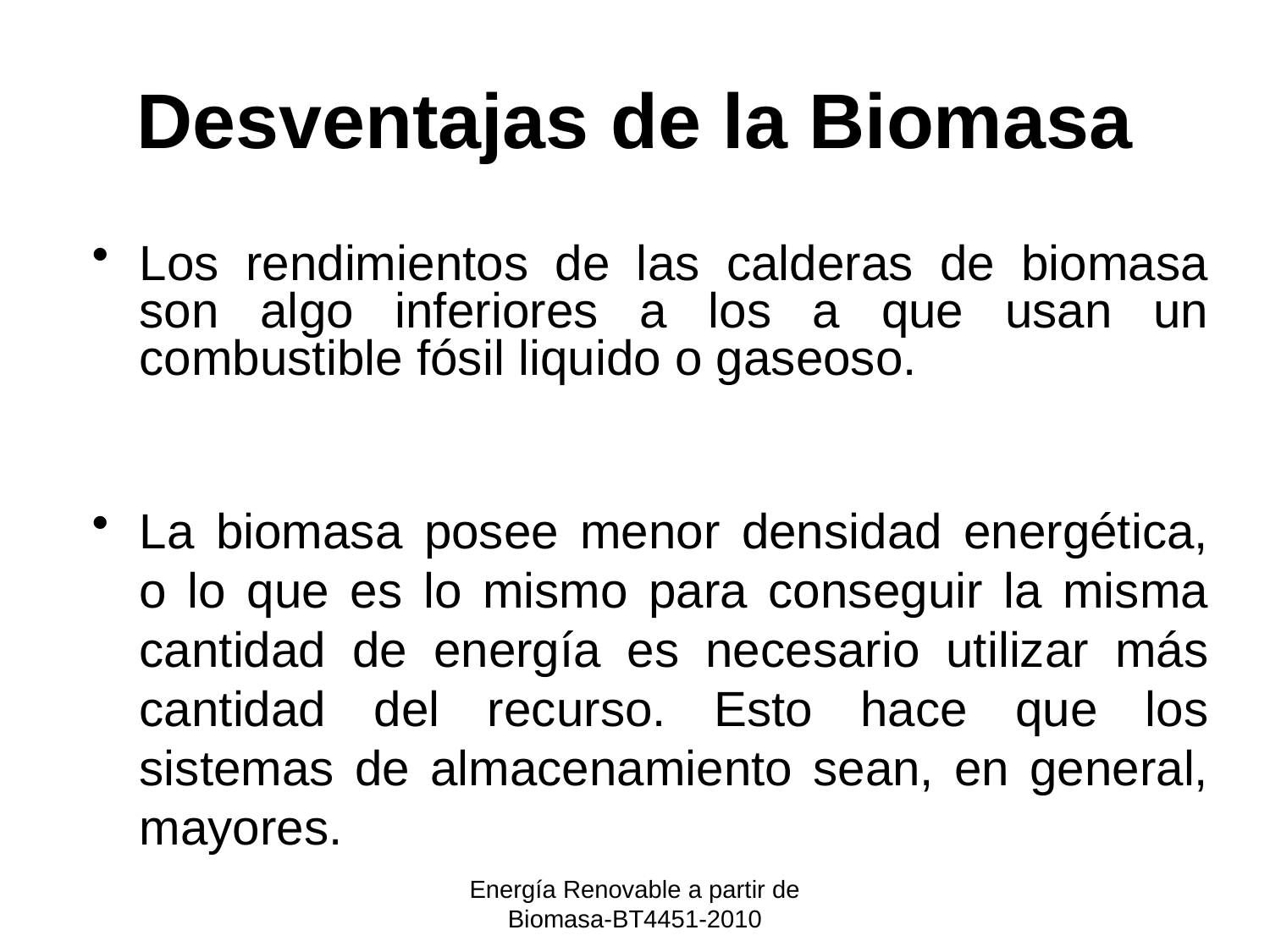

# Desventajas de la Biomasa

Los rendimientos de las calderas de biomasa son algo inferiores a los a que usan un combustible fósil liquido o gaseoso.

La biomasa posee menor densidad energética, o lo que es lo mismo para conseguir la misma cantidad de energía es necesario utilizar más cantidad del recurso. Esto hace que los sistemas de almacenamiento sean, en general, mayores.

Energía Renovable a partir de Biomasa-BT4451-2010